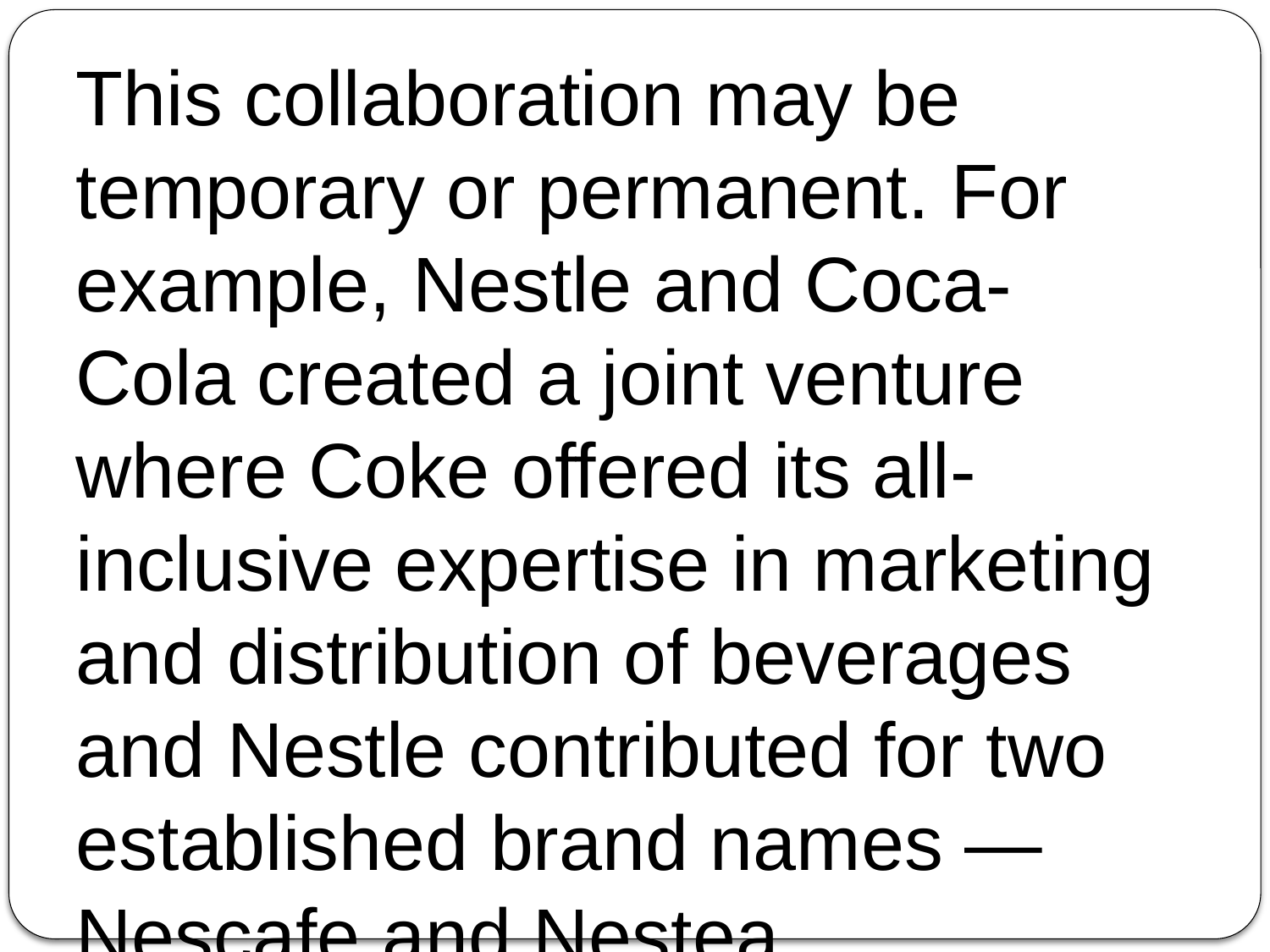

This collaboration may be temporary or permanent. For example, Nestle and Coca-Cola created a joint venture where Coke offered its all-inclusive expertise in marketing and distribution of beverages and Nestle contributed for two established brand names — Nescafe and Nestea.